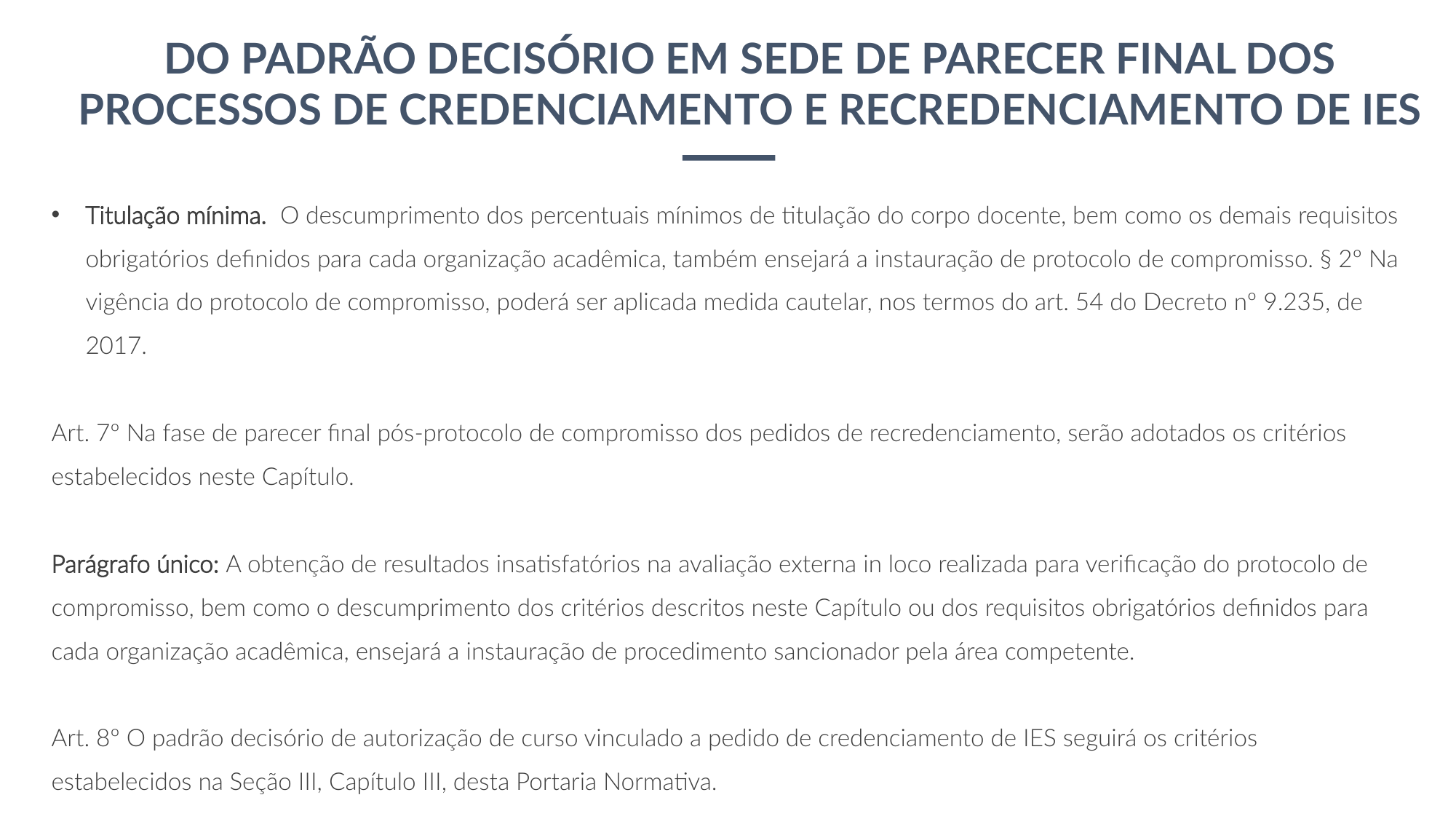

DO PADRÃO DECISÓRIO EM SEDE DE PARECER FINAL DOS
PROCESSOS DE CREDENCIAMENTO E RECREDENCIAMENTO DE IES

Titulação mínima.  O descumprimento dos percentuais mínimos de titulação do corpo docente, bem como os demais requisitos obrigatórios definidos para cada organização acadêmica, também ensejará a instauração de protocolo de compromisso. § 2º Na vigência do protocolo de compromisso, poderá ser aplicada medida cautelar, nos termos do art. 54 do Decreto nº 9.235, de 2017.

Art. 7º Na fase de parecer final pós-protocolo de compromisso dos pedidos de recredenciamento, serão adotados os critérios estabelecidos neste Capítulo.

Parágrafo único: A obtenção de resultados insatisfatórios na avaliação externa in loco realizada para verificação do protocolo de compromisso, bem como o descumprimento dos critérios descritos neste Capítulo ou dos requisitos obrigatórios definidos para cada organização acadêmica, ensejará a instauração de procedimento sancionador pela área competente.

Art. 8º O padrão decisório de autorização de curso vinculado a pedido de credenciamento de IES seguirá os critérios estabelecidos na Seção III, Capítulo III, desta Portaria Normativa.